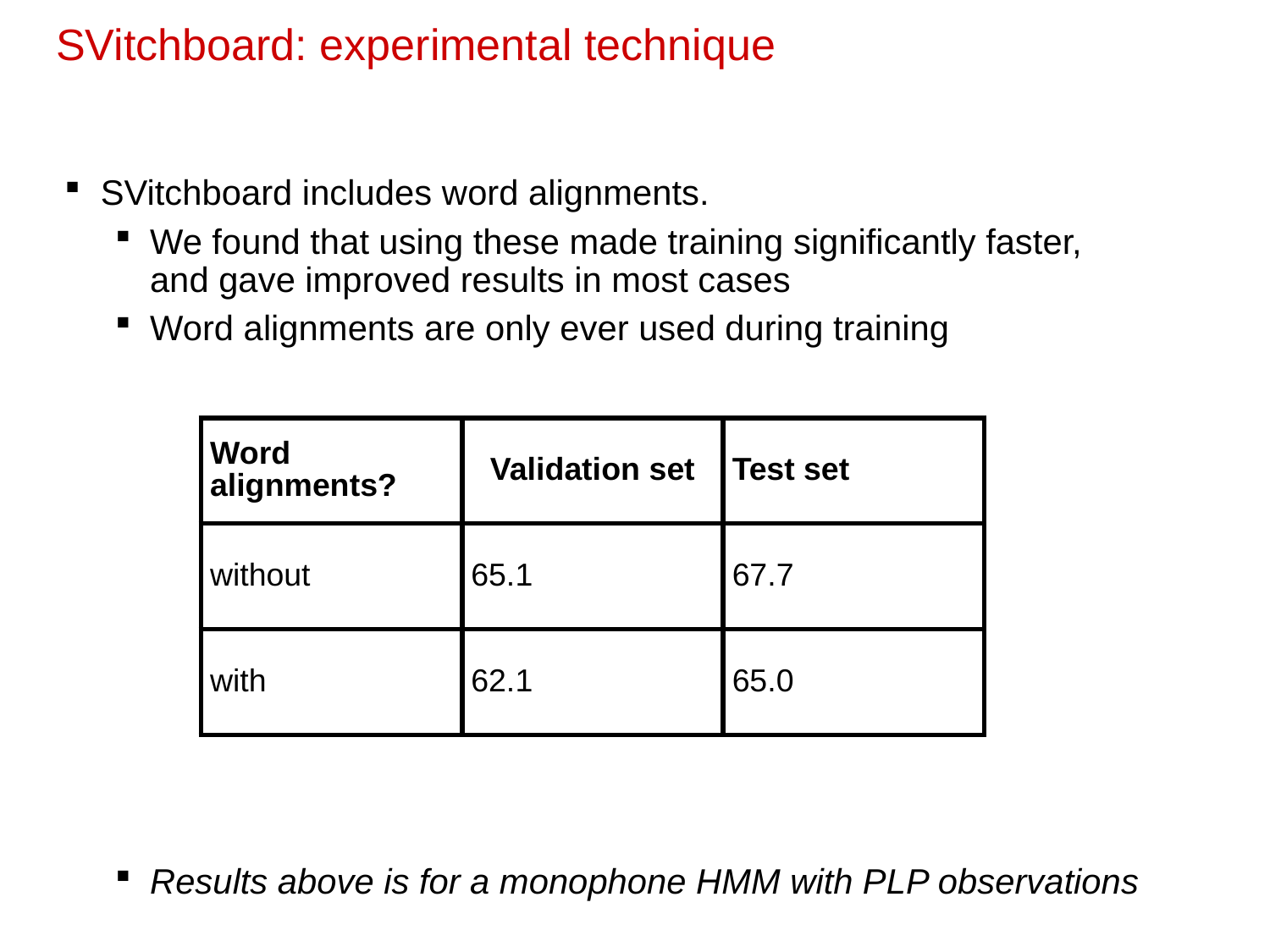

# SVitchboard: experimental technique
SVitchboard includes word alignments.
We found that using these made training significantly faster, and gave improved results in most cases
Word alignments are only ever used during training

Results above is for a monophone HMM with PLP observations
| Word alignments? | Validation set | Test set |
| --- | --- | --- |
| without | 65.1 | 67.7 |
| with | 62.1 | 65.0 |